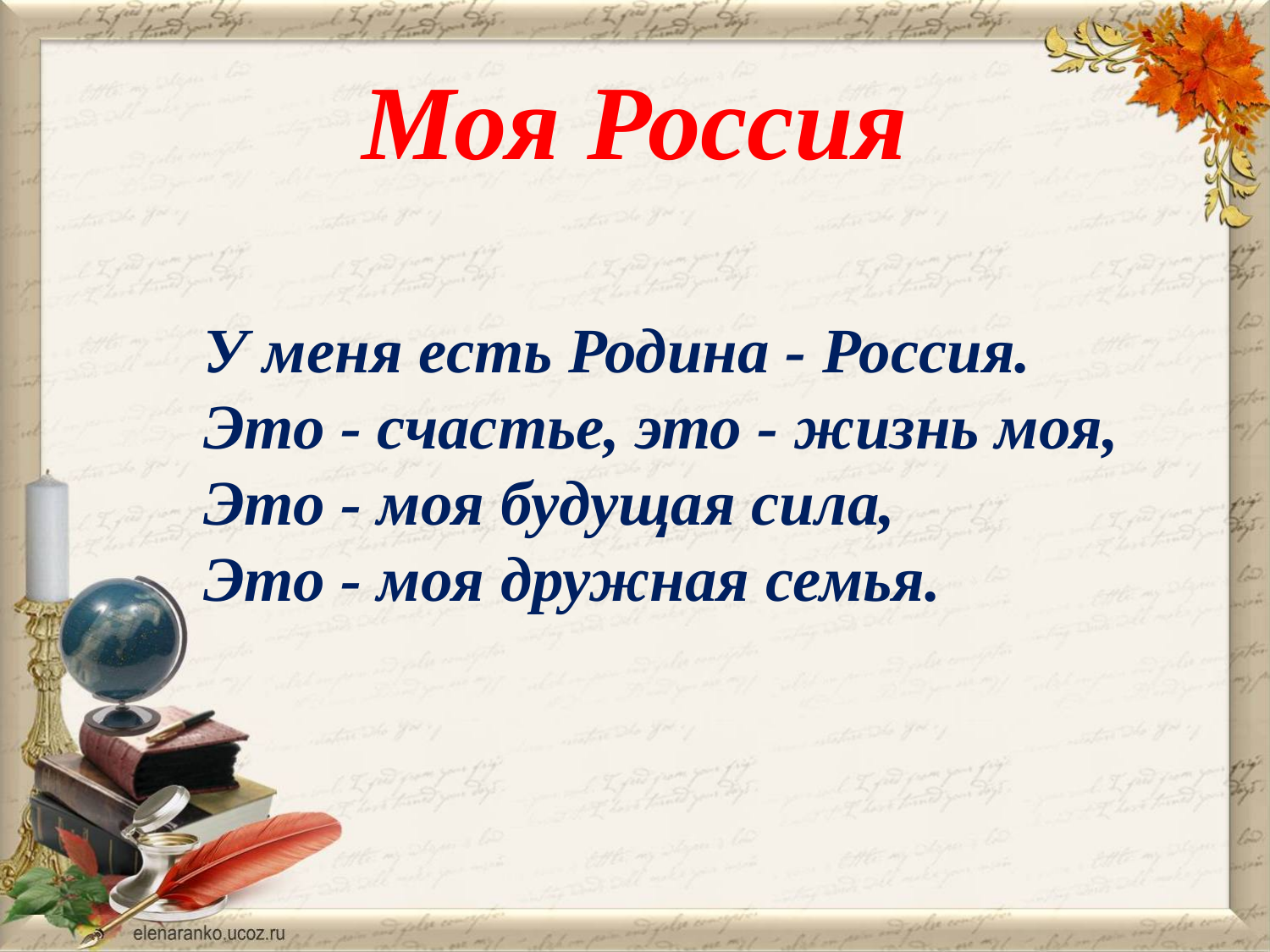

# Моя Россия

	У меня есть Родина - Россия.
	Это - счастье, это - жизнь моя,
	Это - моя будущая сила,
	Это - моя дружная семья.